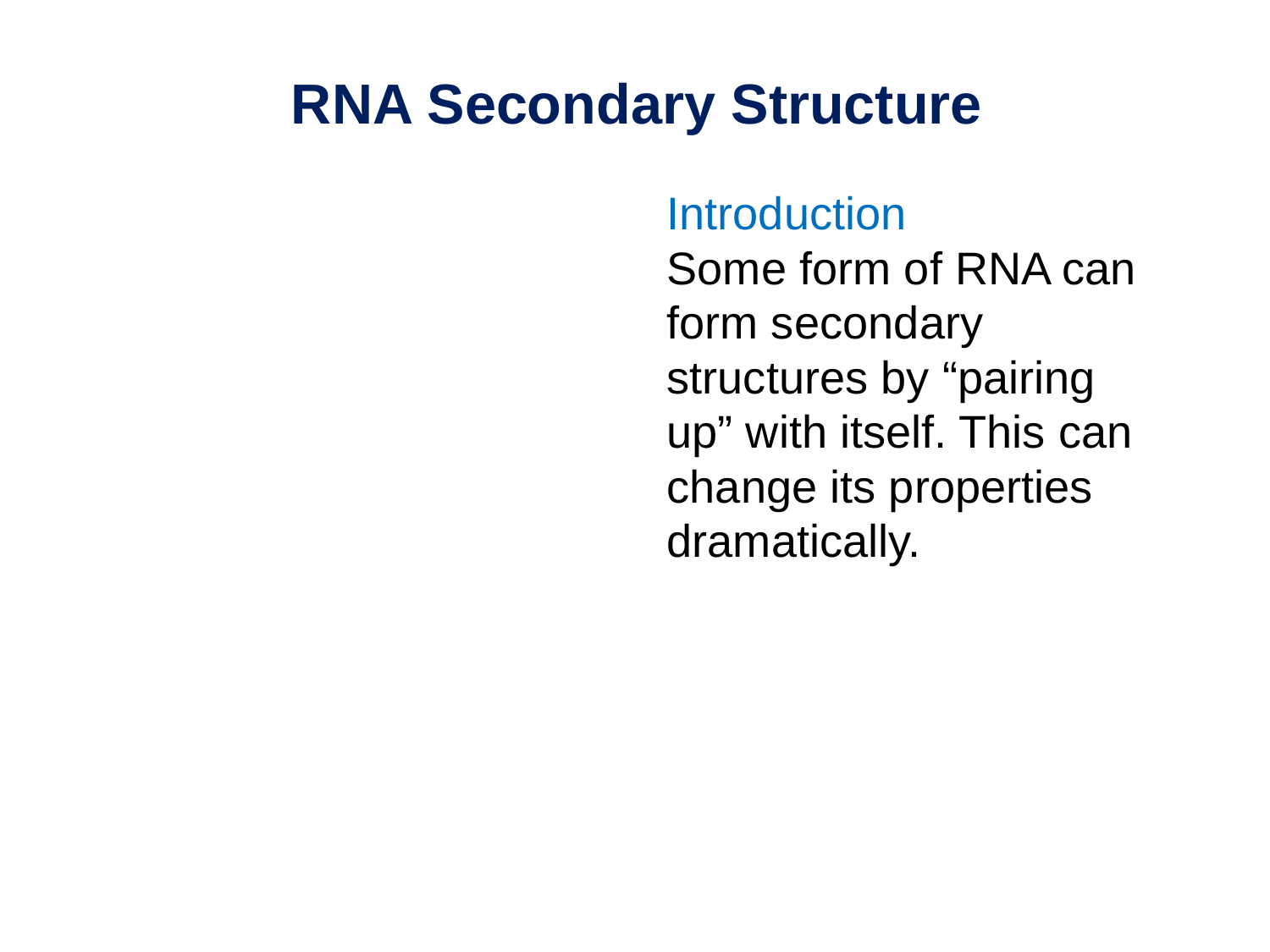

RNA Secondary Structure
Introduction
Some form of RNA can form secondary structures by “pairing up” with itself. This can change its properties dramatically.